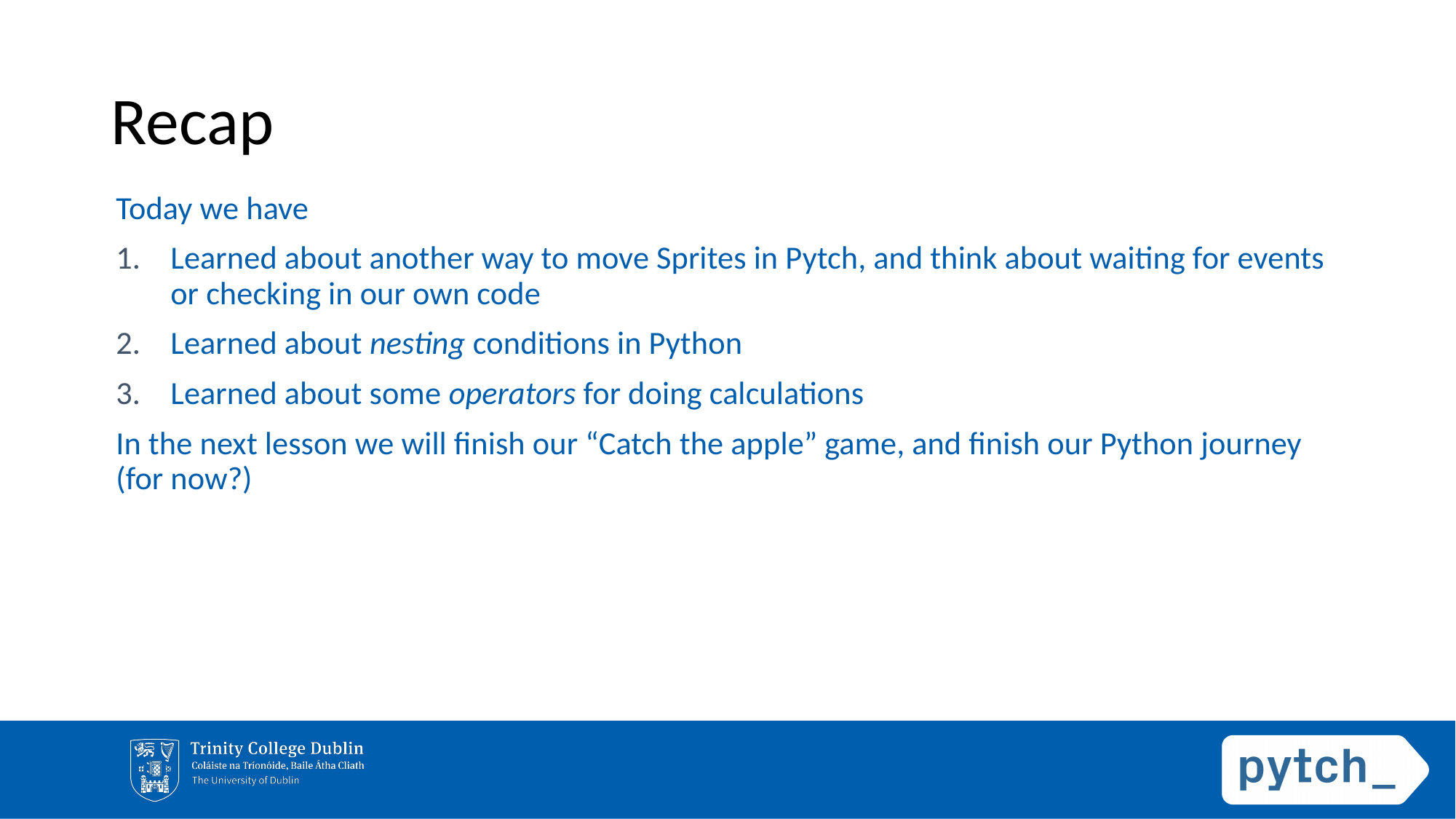

# Recap
Today we have
Learned about another way to move Sprites in Pytch, and think about waiting for events or checking in our own code
Learned about nesting conditions in Python
Learned about some operators for doing calculations
In the next lesson we will finish our “Catch the apple” game, and finish our Python journey (for now?)